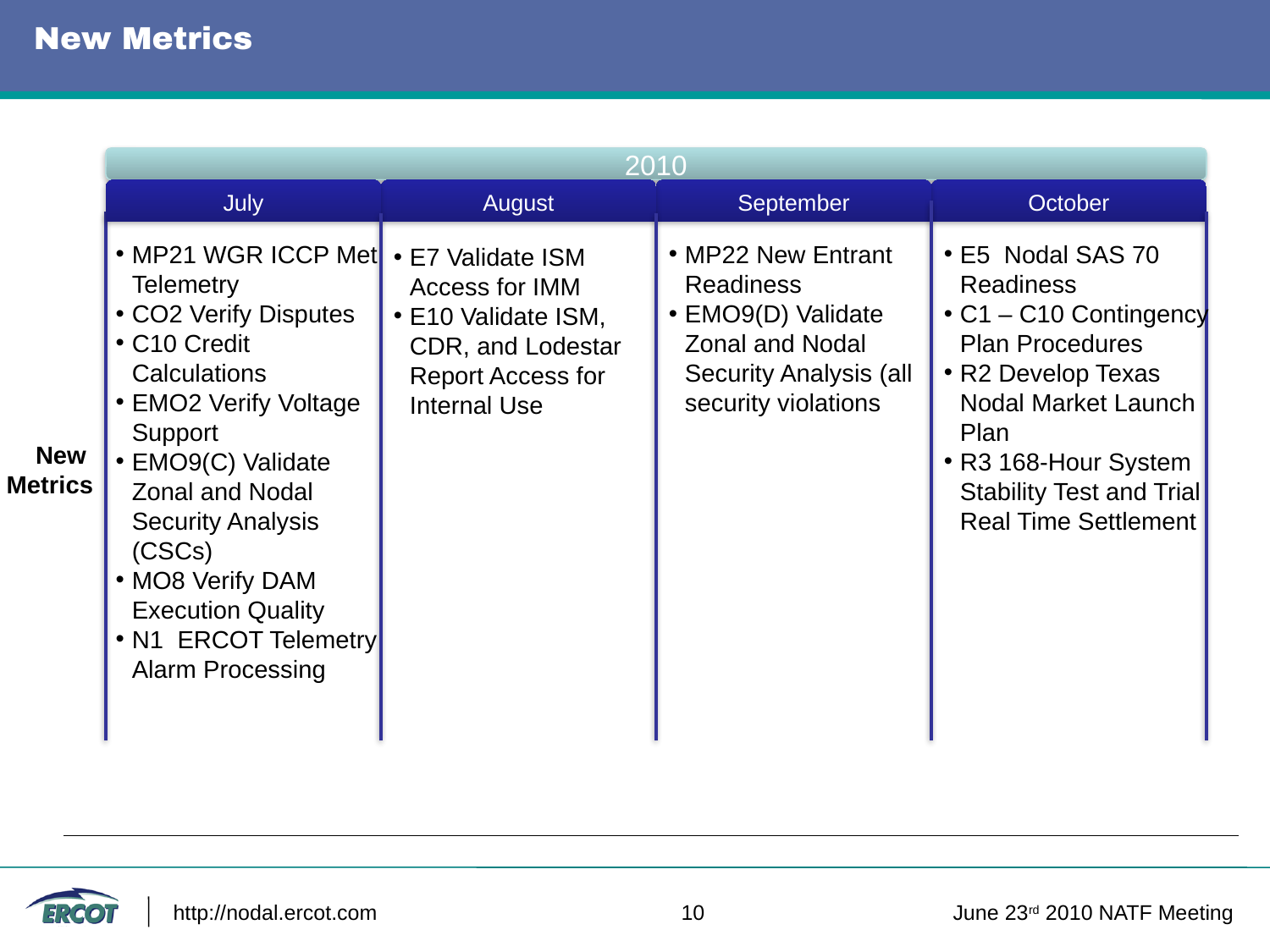

# New Metrics
2010
July
August
September
October
MP21 WGR ICCP Met Telemetry
CO2 Verify Disputes
C10 Credit Calculations
EMO2 Verify Voltage Support
EMO9(C) Validate Zonal and Nodal Security Analysis (CSCs)
MO8 Verify DAM Execution Quality
N1  ERCOT Telemetry Alarm Processing

MP22 New Entrant Readiness
EMO9(D) Validate Zonal and Nodal Security Analysis (all security violations
E5  Nodal SAS 70 Readiness
C1 – C10 Contingency Plan Procedures
R2 Develop Texas Nodal Market Launch Plan
R3 168-Hour System Stability Test and Trial Real Time Settlement
E7 Validate ISM Access for IMM
E10 Validate ISM, CDR, and Lodestar Report Access for Internal Use

New
Metrics
http://nodal.ercot.com 			10		   June 23rd 2010 NATF Meeting